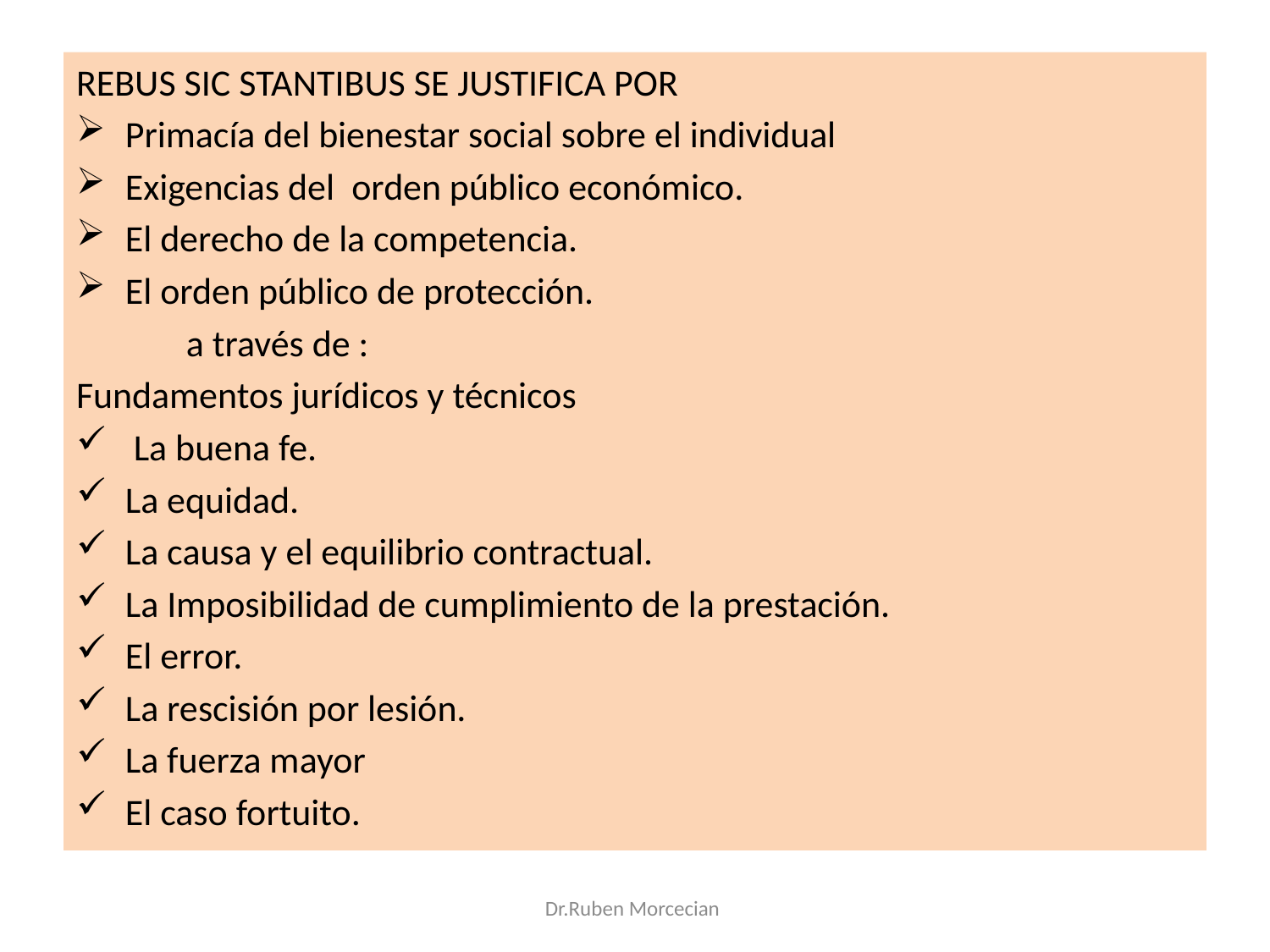

REBUS SIC STANTIBUS SE JUSTIFICA POR
 Primacía del bienestar social sobre el individual
 Exigencias del  orden público económico.
 El derecho de la competencia.
 El orden público de protección.
             a través de :
Fundamentos jurídicos y técnicos
  La buena fe.
 La equidad.
 La causa y el equilibrio contractual.
 La Imposibilidad de cumplimiento de la prestación.
 El error.
 La rescisión por lesión.
 La fuerza mayor
 El caso fortuito.

Dr.Ruben Morcecian